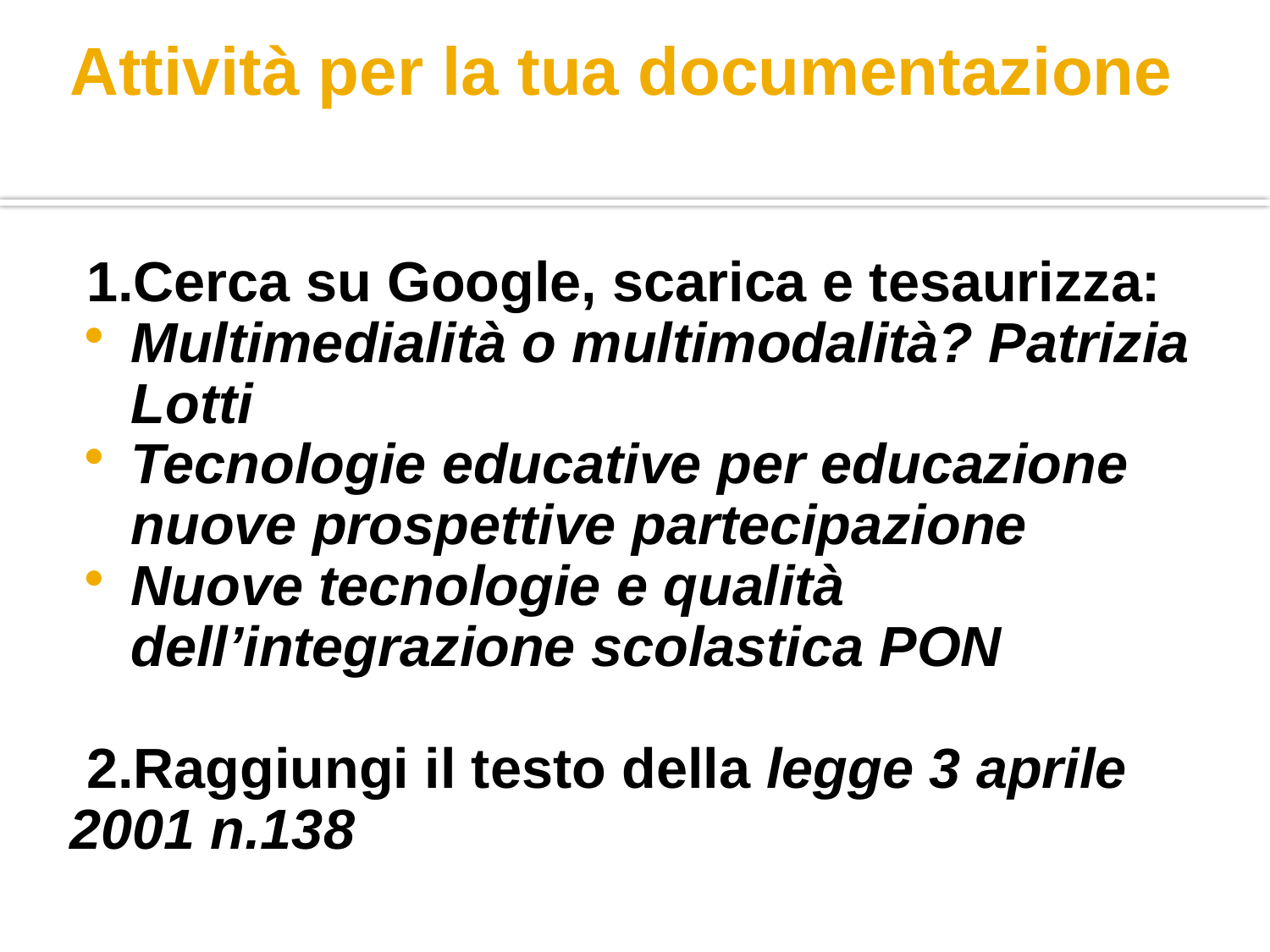

# Attività per la tua documentazione
1.Cerca su Google, scarica e tesaurizza:
Multimedialità o multimodalità? Patrizia Lotti
Tecnologie educative per educazione nuove prospettive partecipazione
Nuove tecnologie e qualità dell’integrazione scolastica PON

2.Raggiungi il testo della legge 3 aprile 2001 n.138